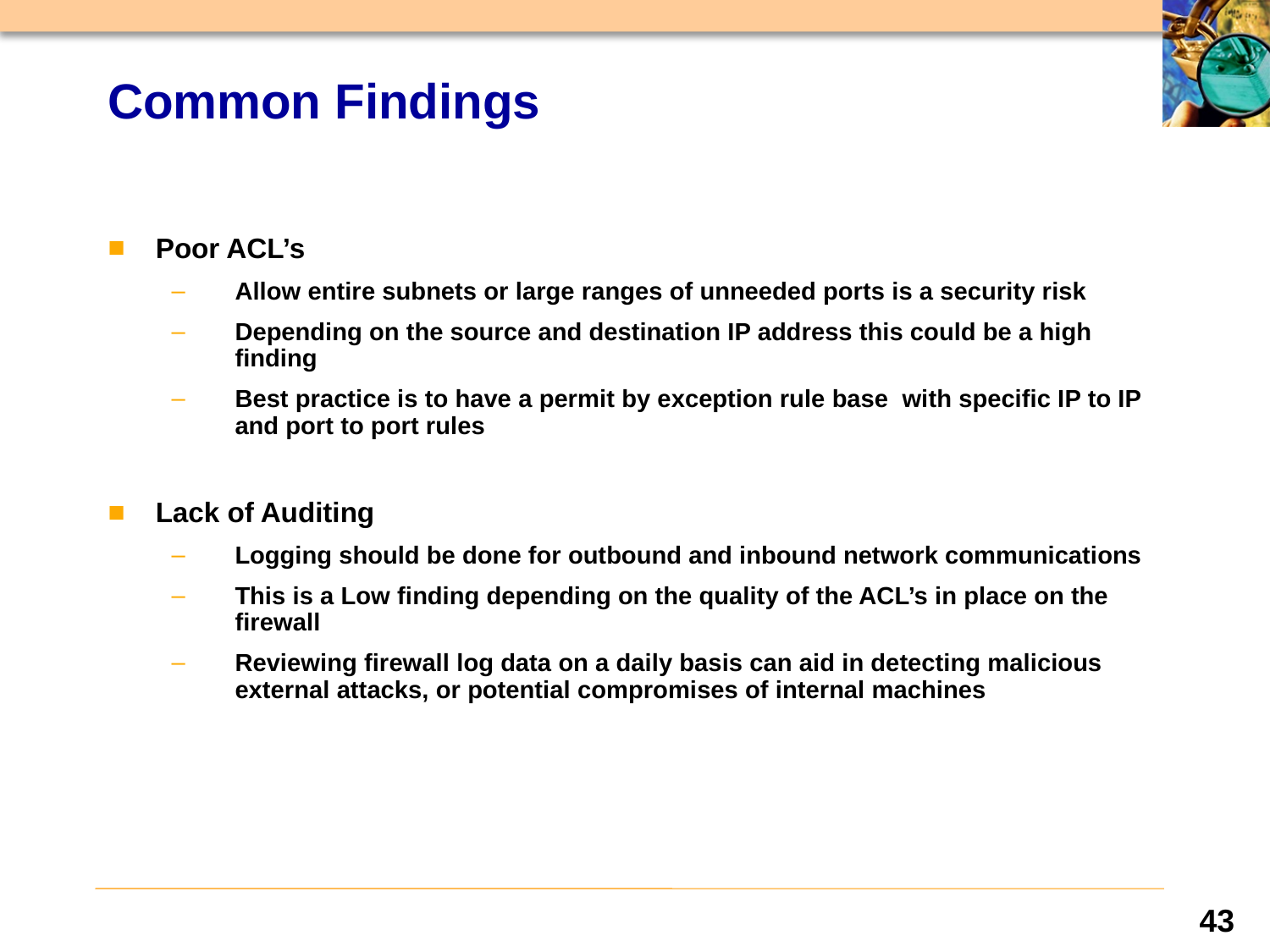

# Common Findings

Poor ACL’s
Allow entire subnets or large ranges of unneeded ports is a security risk
Depending on the source and destination IP address this could be a high finding
Best practice is to have a permit by exception rule base  with specific IP to IP and port to port rules

Lack of Auditing
Logging should be done for outbound and inbound network communications
This is a Low finding depending on the quality of the ACL’s in place on the firewall
Reviewing firewall log data on a daily basis can aid in detecting malicious external attacks, or potential compromises of internal machines